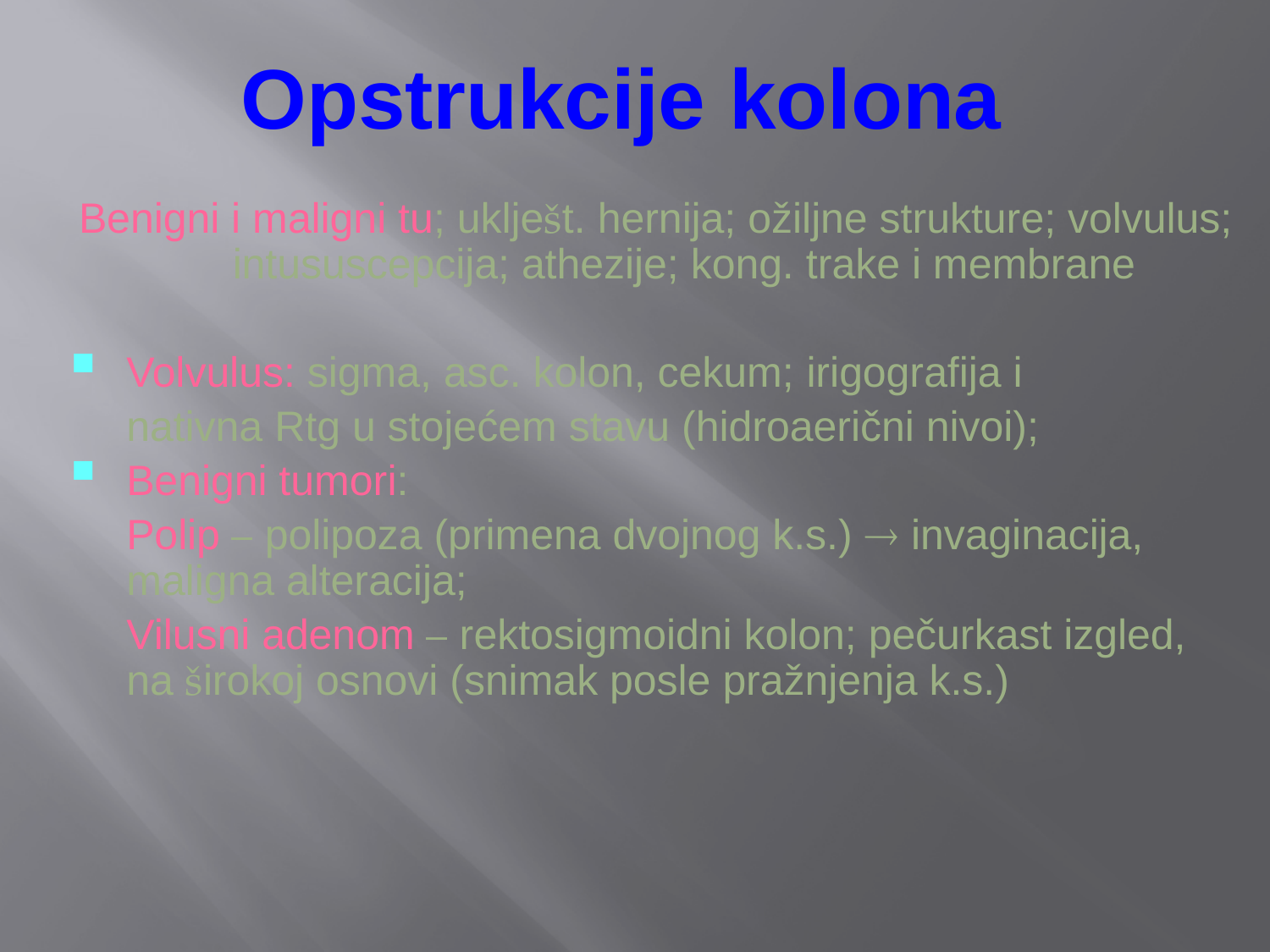

# Opstrukcije kolona

Benigni i maligni tu; uklješt. hernija; ožiljne strukture; volvulus; intususcepcija; athezije; kong. trake i membrane

Volvulus: sigma, asc. kolon, cekum; irigografija i
	nativna Rtg u stojećem stavu (hidroaerični nivoi);
Benigni tumori:
	Polip – polipoza (primena dvojnog k.s.) → invaginacija, maligna alteracija;
	Vilusni adenom – rektosigmoidni kolon; pečurkast izgled, na širokoj osnovi (snimak posle pražnjenja k.s.)